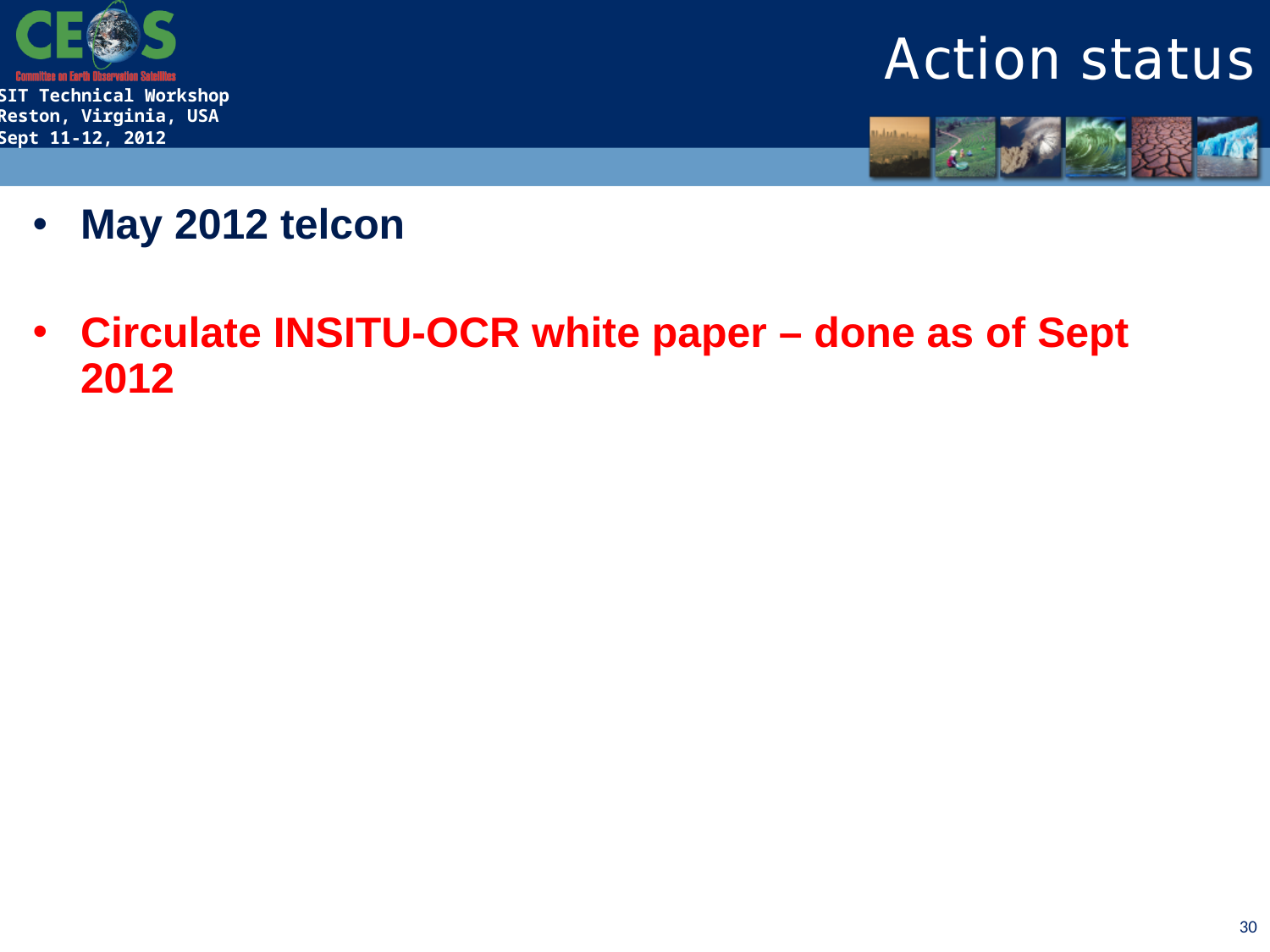

Action status
May 2012 telcon

Circulate INSITU-OCR white paper – done as of Sept 2012
30